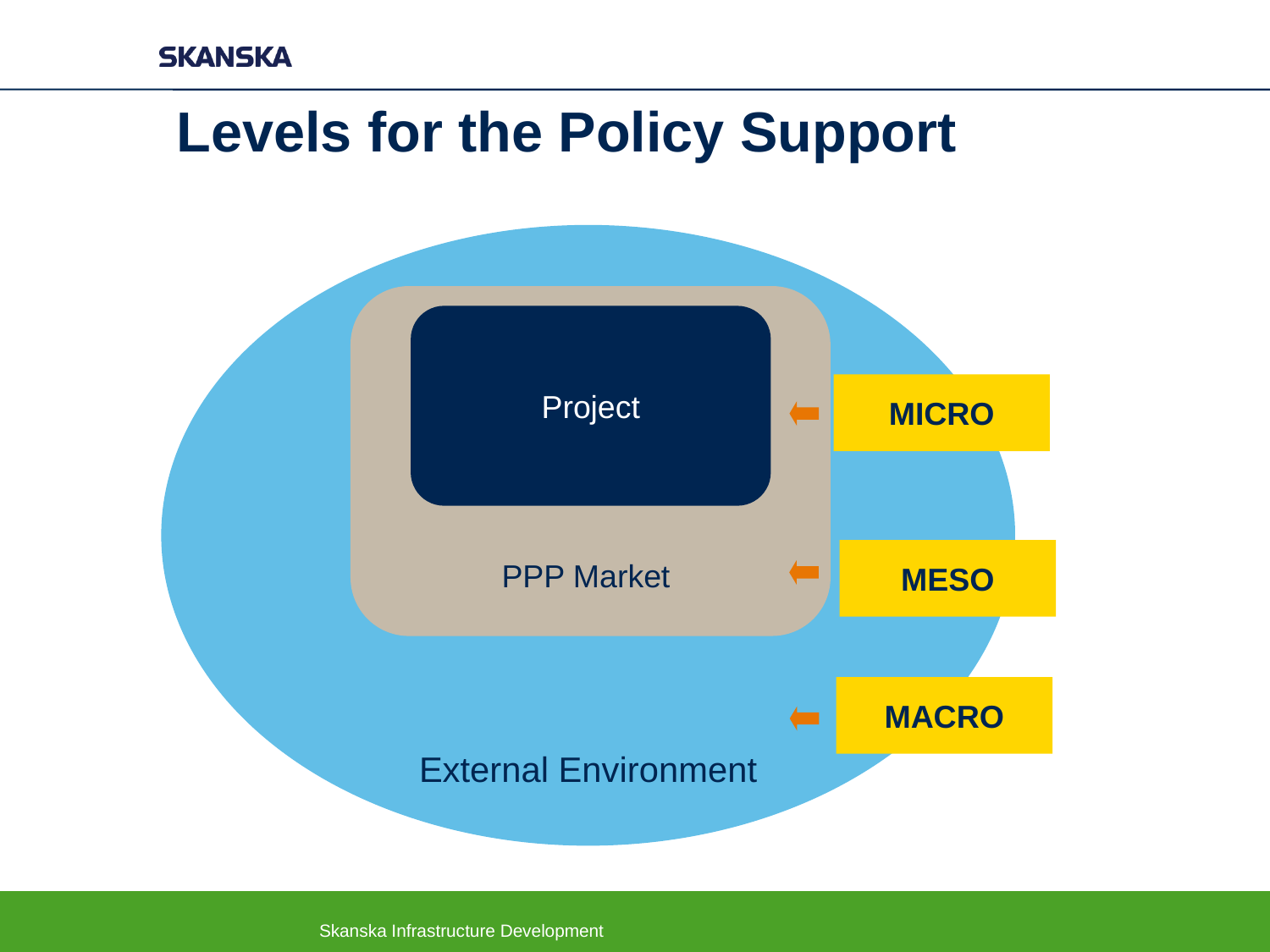

# Levels for the Policy Support

External Environment

PPP Market

Project
MICRO

MESO

MACRO

Skanska Infrastructure Development